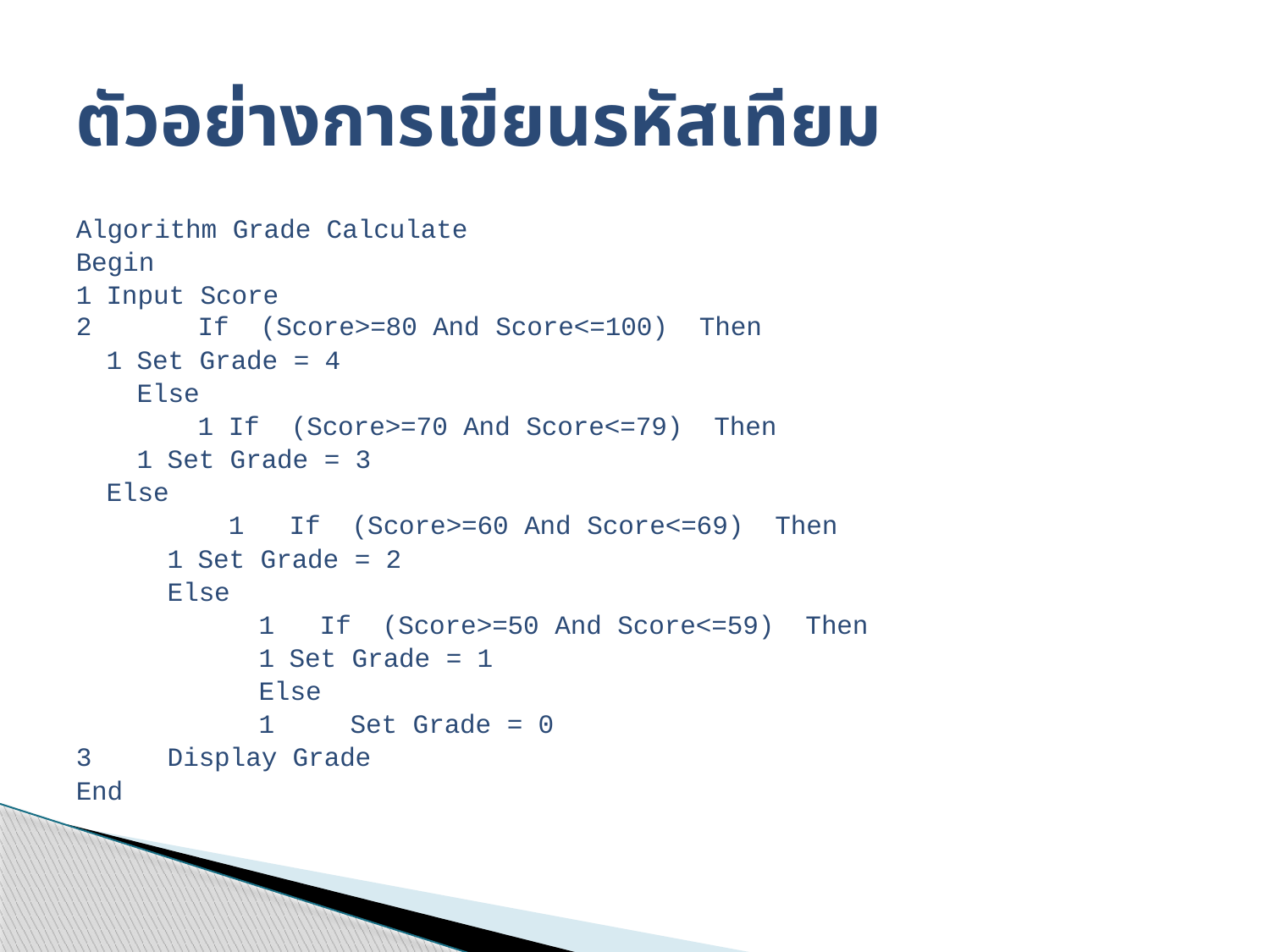

# ตัวอย่างการเขียนรหัสเทียม
Algorithm Grade Calculate
Begin
1	Input Score
2     	If  (Score>=80 And Score<=100)  Then
	1	Set Grade = 4
   	Else
      	1	If  (Score>=70 And Score<=79)  Then
   		1	Set Grade = 3
		Else
        	1  	If  (Score>=60 And Score<=69)  Then
     			1	Set Grade = 2
     			Else
        		1  	If  (Score>=50 And Score<=59)  Then
        			1	Set Grade = 1
    	   			Else
        			1   	Set Grade = 0
3   	Display Grade
End